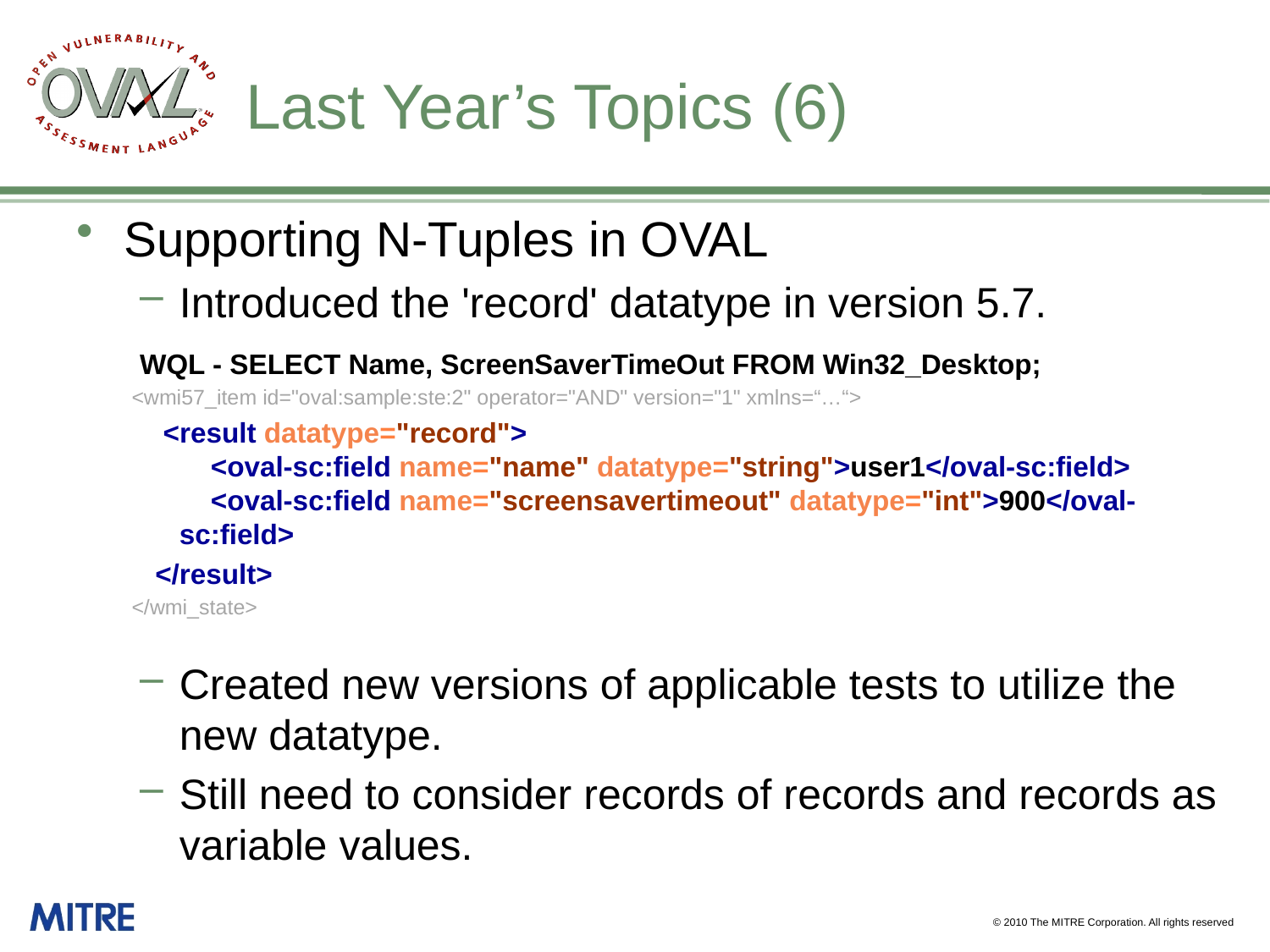

# Last Year’s Topics (6)
Supporting N-Tuples in OVAL
Introduced the 'record' datatype in version 5.7.

WQL - SELECT Name, ScreenSaverTimeOut FROM Win32_Desktop;
<wmi57_item id="oval:sample:ste:2" operator="AND" version="1" xmlns=“…“>
    <result datatype="record">
    <oval-sc:field name="name" datatype="string">user1</oval-sc:field>
    <oval-sc:field name="screensavertimeout" datatype="int">900</oval-sc:field>
   </result>
</wmi_state>

Created new versions of applicable tests to utilize the new datatype.
Still need to consider records of records and records as variable values.